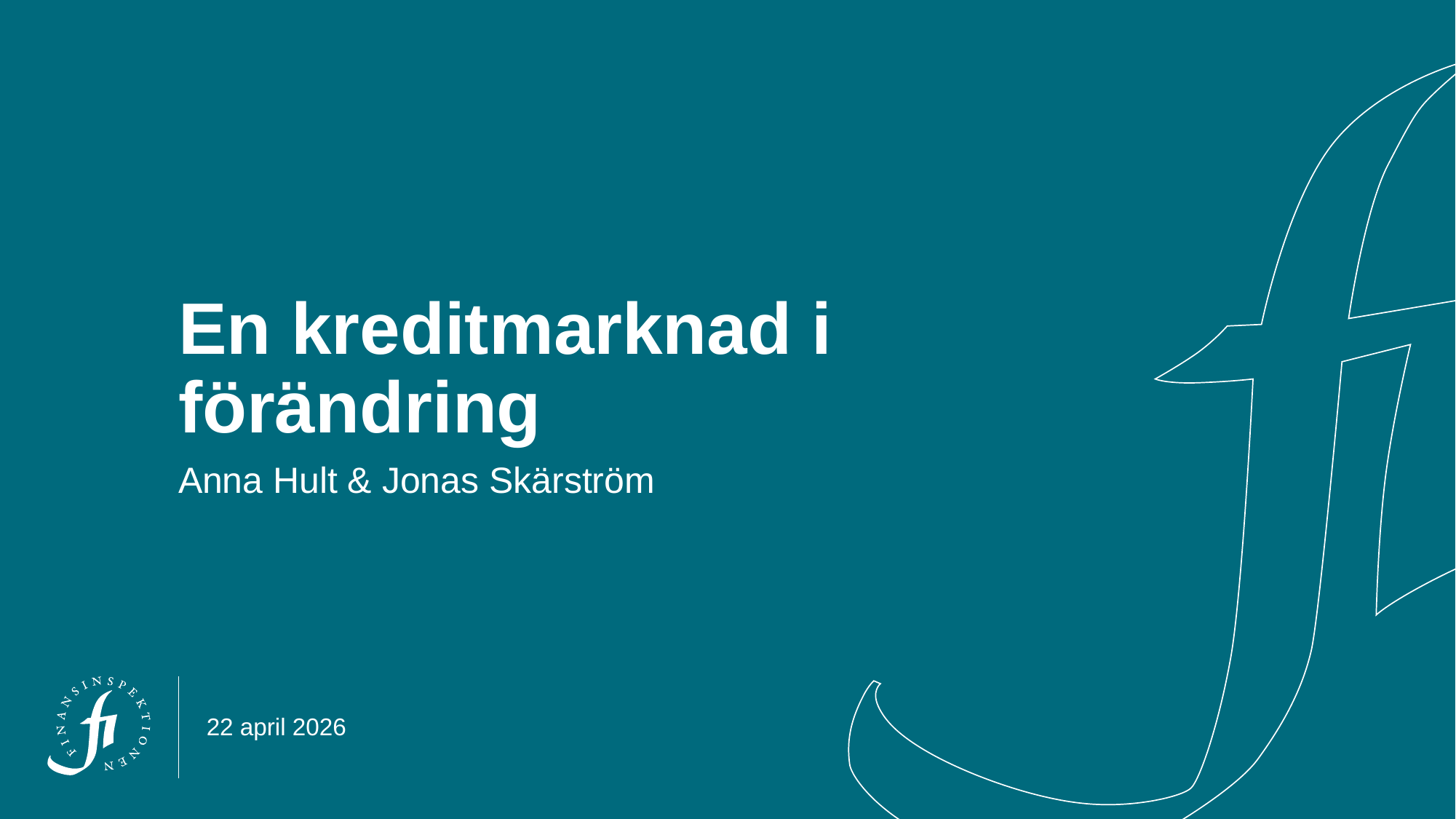

# En kreditmarknad i förändring
Anna Hult & Jonas Skärström
22 april 2026